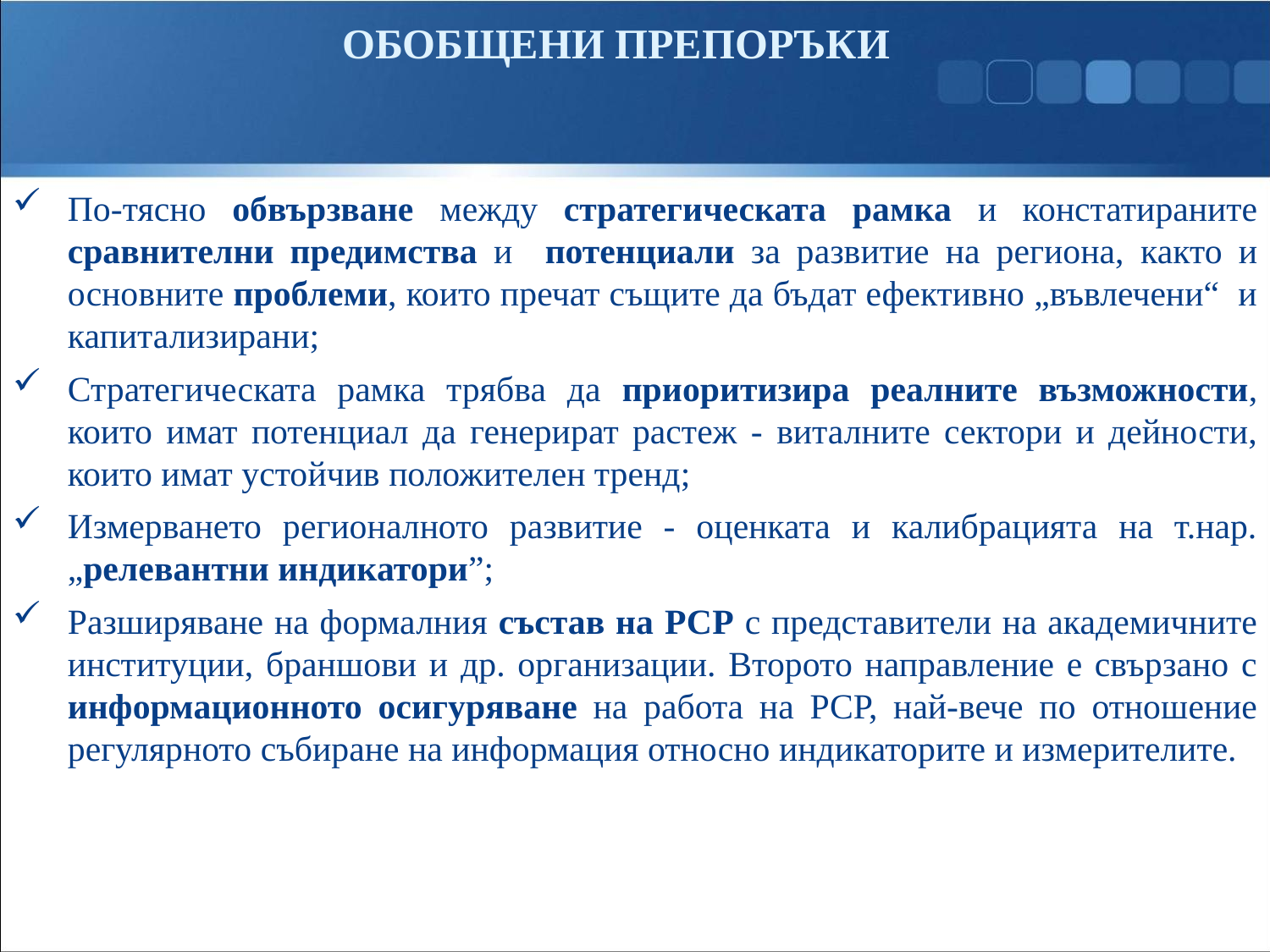

# ОБОБЩЕНИ ПРЕПОРЪКИ
По-тясно обвързване между стратегическата рамка и констатираните сравнителни предимства и  потенциали за развитие на региона, както и основните проблеми, които пречат същите да бъдат ефективно „въвлечени“  и капитализирани;
Стратегическата рамка трябва да приоритизира реалните възможности, които имат потенциал да генерират растеж - виталните сектори и дейности, които имат устойчив положителен тренд;
Измерването регионалното развитие - оценката и калибрацията на т.нар. „релевантни индикатори”;
Разширяване на формалния състав на РСР с представители на академичните институции, браншови и др. организации. Второто направление е свързано с информационното осигуряване на работа на РСР, най-вече по отношение регулярното събиране на информация относно индикаторите и измерителите.